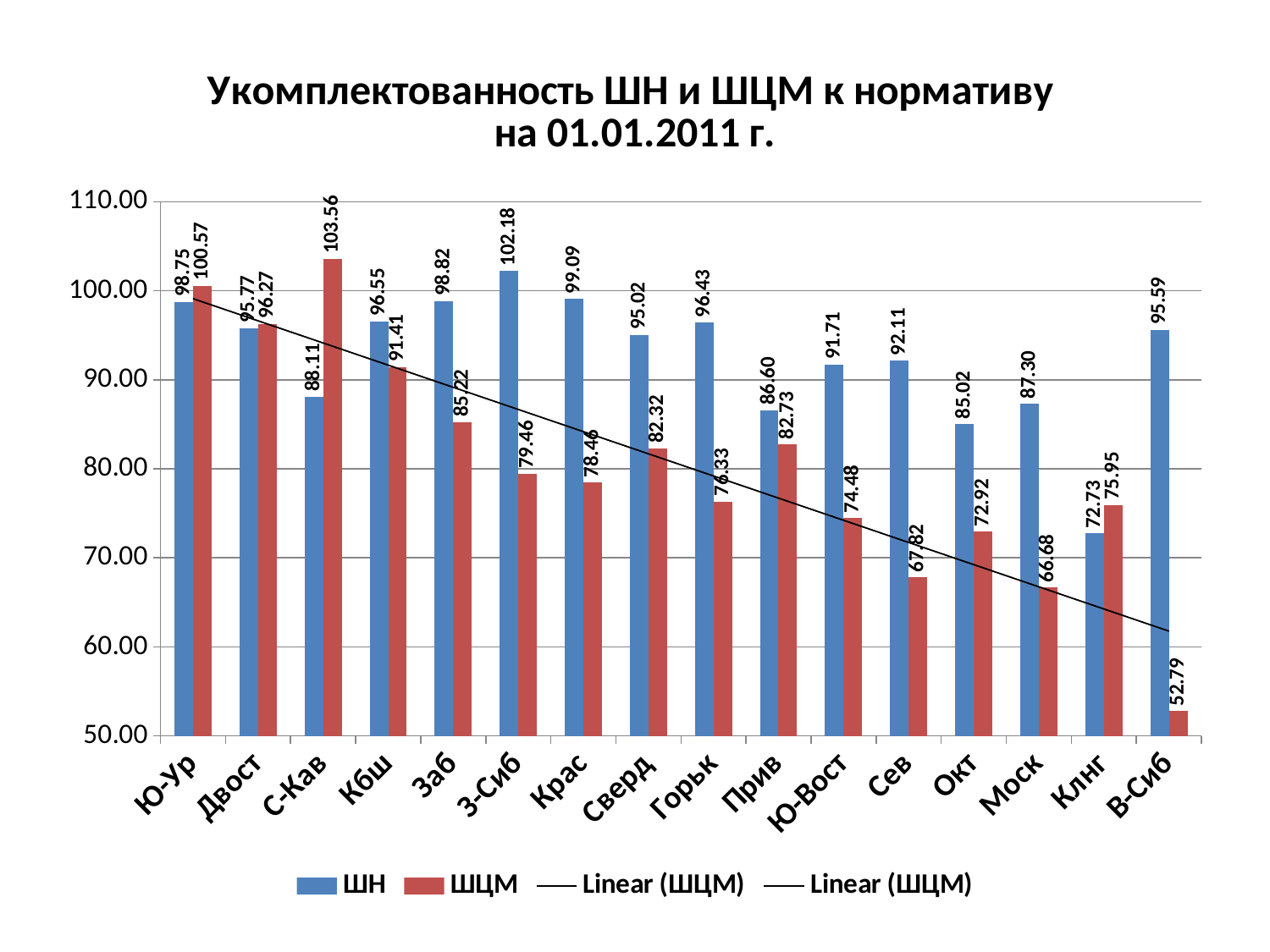

### Chart: Укомплектованность ШН и ШЦМ к нормативу
на 01.01.2011 г.

| Category | ШН | ШЦМ |
|---|---|---|
| Ю-Ур | 98.74509803921569 | 100.56982905128461 |
| Двост | 95.76891781936534 | 96.26677852348976 |
| С-Кав | 88.10732414793328 | 103.55932203389824 |
| Кбш | 96.55172413793102 | 91.41414141414143 |
| Заб | 98.82383022244939 | 85.22050059594763 |
| З-Сиб | 102.18352134045777 | 79.46001367054 |
| Крас | 99.08814589665641 | 78.46153846153847 |
| Сверд | 95.02382783579988 | 82.32235701906401 |
| Горьк | 96.42605771486666 | 76.33294975067122 |
| Прив | 86.59898477157361 | 82.72506082725056 |
| Ю-Вост | 91.70829170829171 | 74.47795823665884 |
| Сев | 92.11136890951276 | 67.82273603082838 |
| Окт | 85.01966731434533 | 72.92485879745468 |
| Моск | 87.29668519662337 | 66.67904903417528 |
| Клнг | 72.72727272727273 | 75.94936708860766 |
| В-Сиб | 95.59044095590441 | 52.78521041109216 |